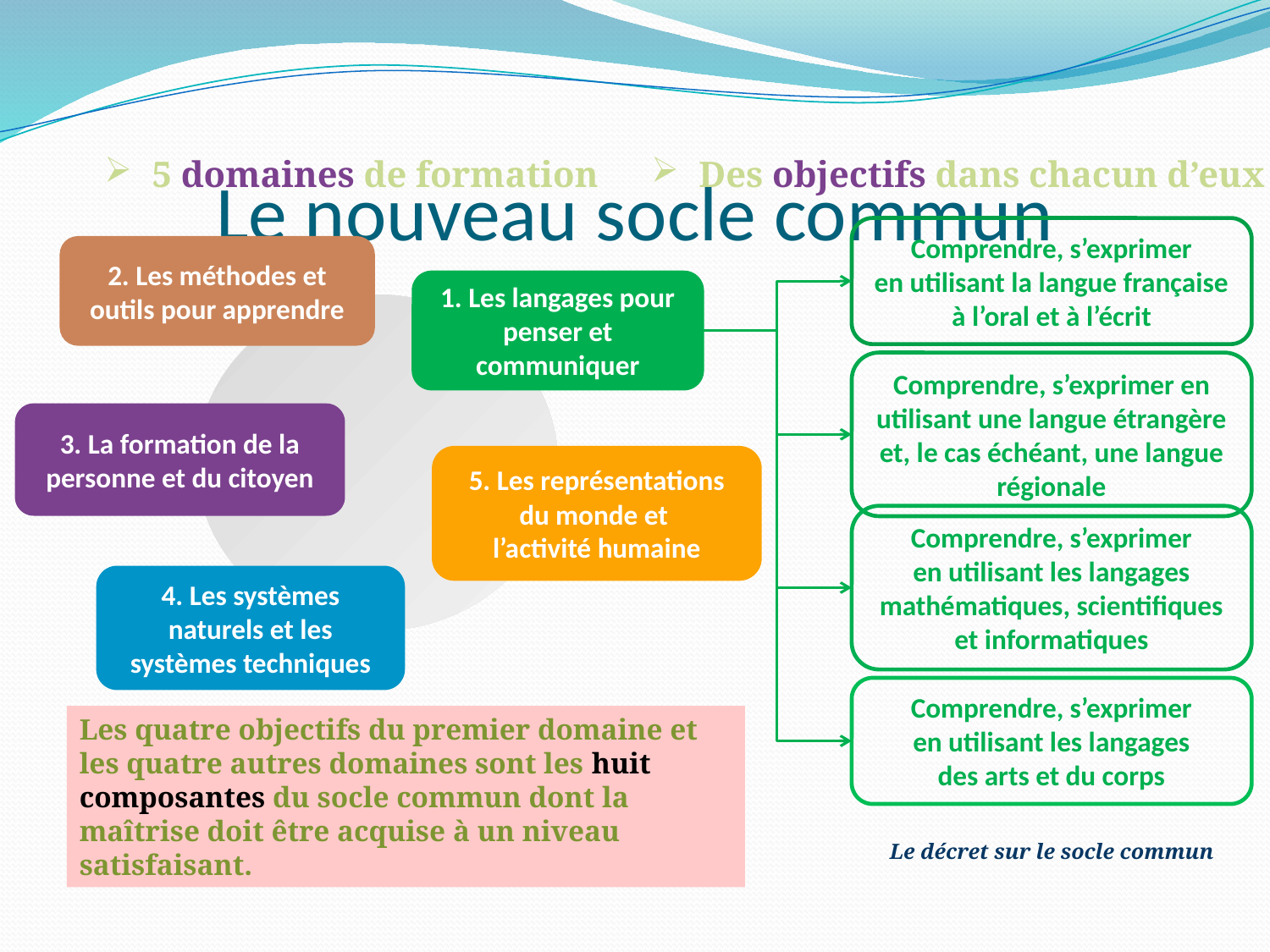

# Le nouveau socle commun
5 domaines de formation
Des objectifs dans chacun d’eux
Comprendre, s’exprimer
en utilisant la langue française à l’oral et à l’écrit
2. Les méthodes et outils pour apprendre
1. Les langages pour penser et communiquer

Comprendre, s’exprimer en utilisant une langue étrangère et, le cas échéant, une langue régionale
3. La formation de la personne et du citoyen
5. Les représentations du monde et
l’activité humaine
Comprendre, s’exprimer
en utilisant les langages mathématiques, scientifiques et informatiques
4. Les systèmes naturels et les systèmes techniques
Comprendre, s’exprimer
en utilisant les langages
des arts et du corps
Les quatre objectifs du premier domaine et les quatre autres domaines sont les huit composantes du socle commun dont la maîtrise doit être acquise à un niveau satisfaisant.
Le décret sur le socle commun